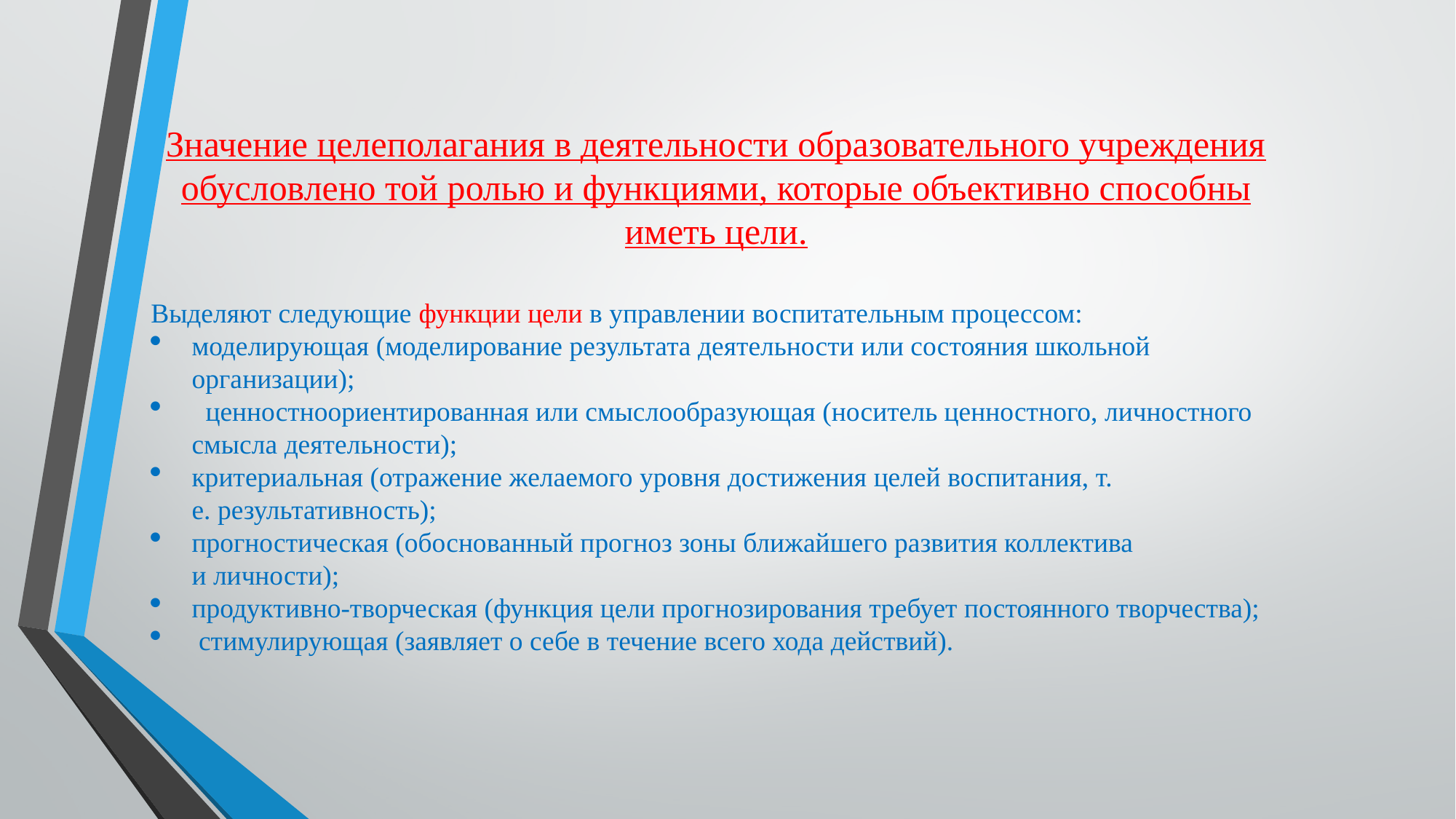

Значение целеполагания в деятельности образовательного учреждения обусловлено той ролью и функциями, которые объективно способны иметь цели.

Выделяют следующие функции цели в управлении воспитательным процессом:
моделирующая (моделирование результата деятельности или состояния школьной организации);
  ценностноориентированная или смыслообразующая (носитель ценностного, личностного смысла деятельности);
критериальная (отражение желаемого уровня достижения целей воспитания, т. е. результативность);
прогностическая (обоснованный прогноз зоны ближайшего развития коллектива и личности);
продуктивно-творческая (функция цели прогнозирования требует постоянного творчества);
 стимулирующая (заявляет о себе в течение всего хода действий).